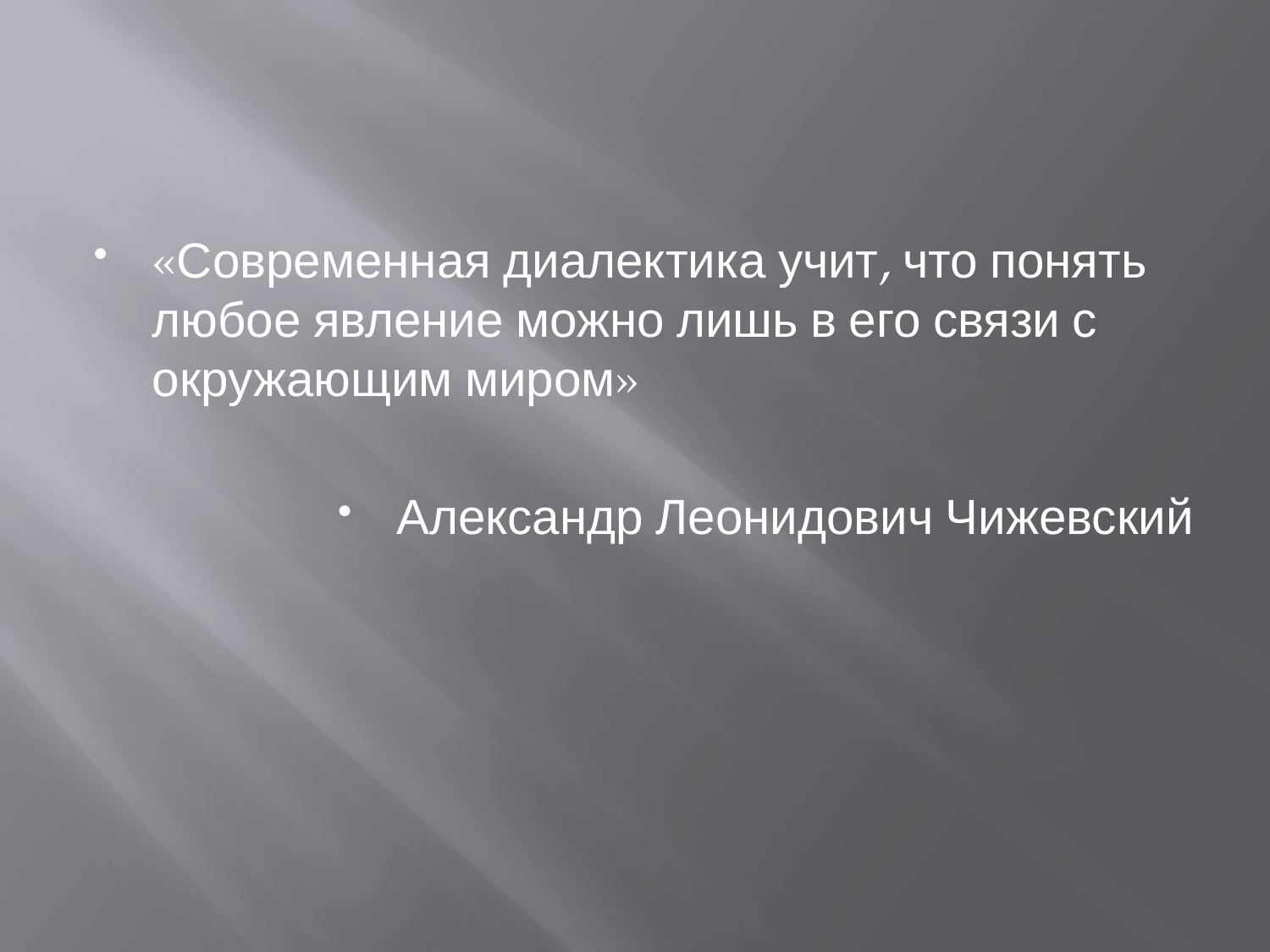

#
«Современная диалектика учит, что понять любое явление можно лишь в его связи с окружающим миром»

Александр Леонидович Чижевский